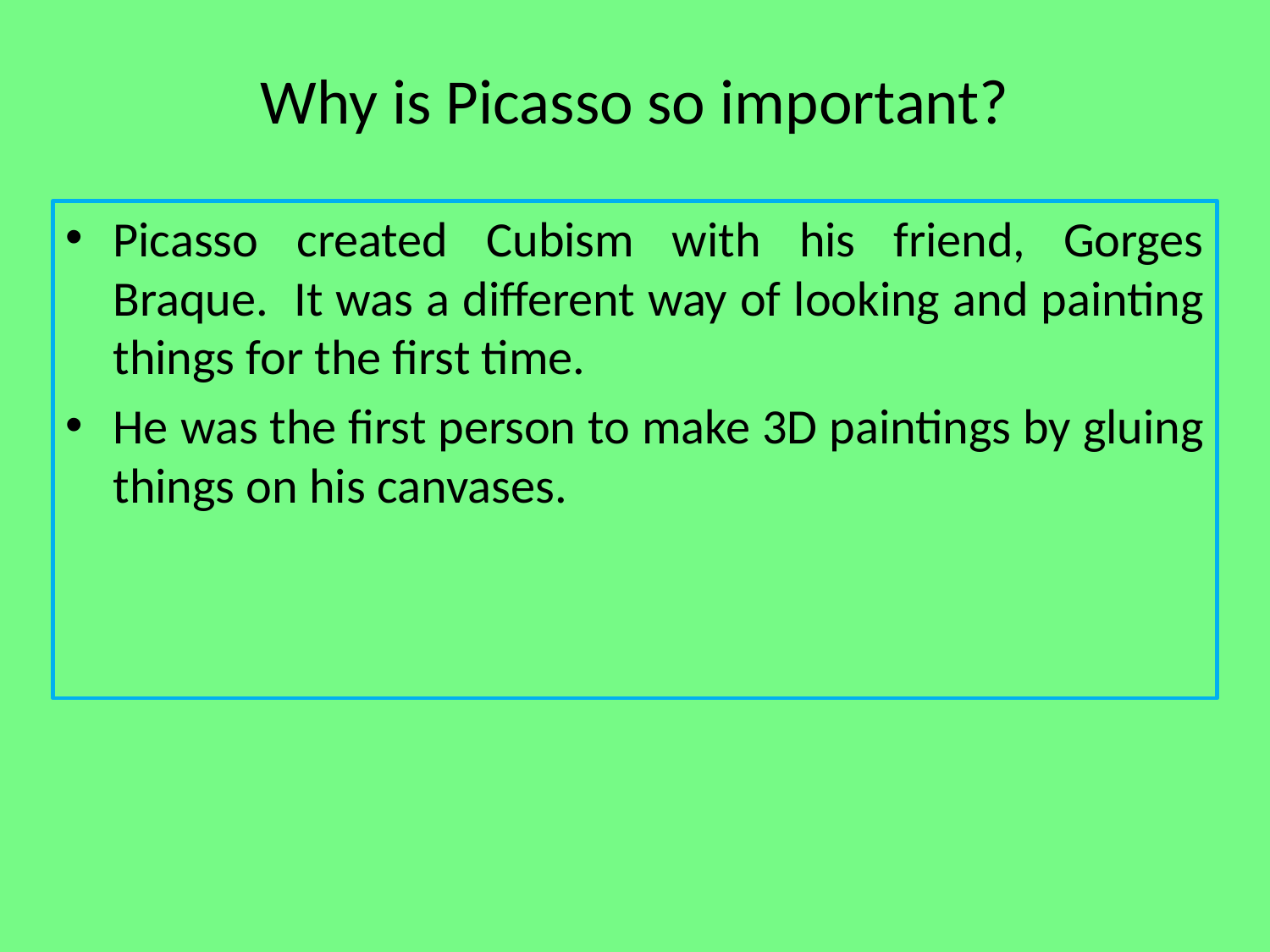

# Why is Picasso so important?
Picasso created Cubism with his friend, Gorges Braque.  It was a different way of looking and painting things for the first time.
He was the first person to make 3D paintings by gluing things on his canvases.